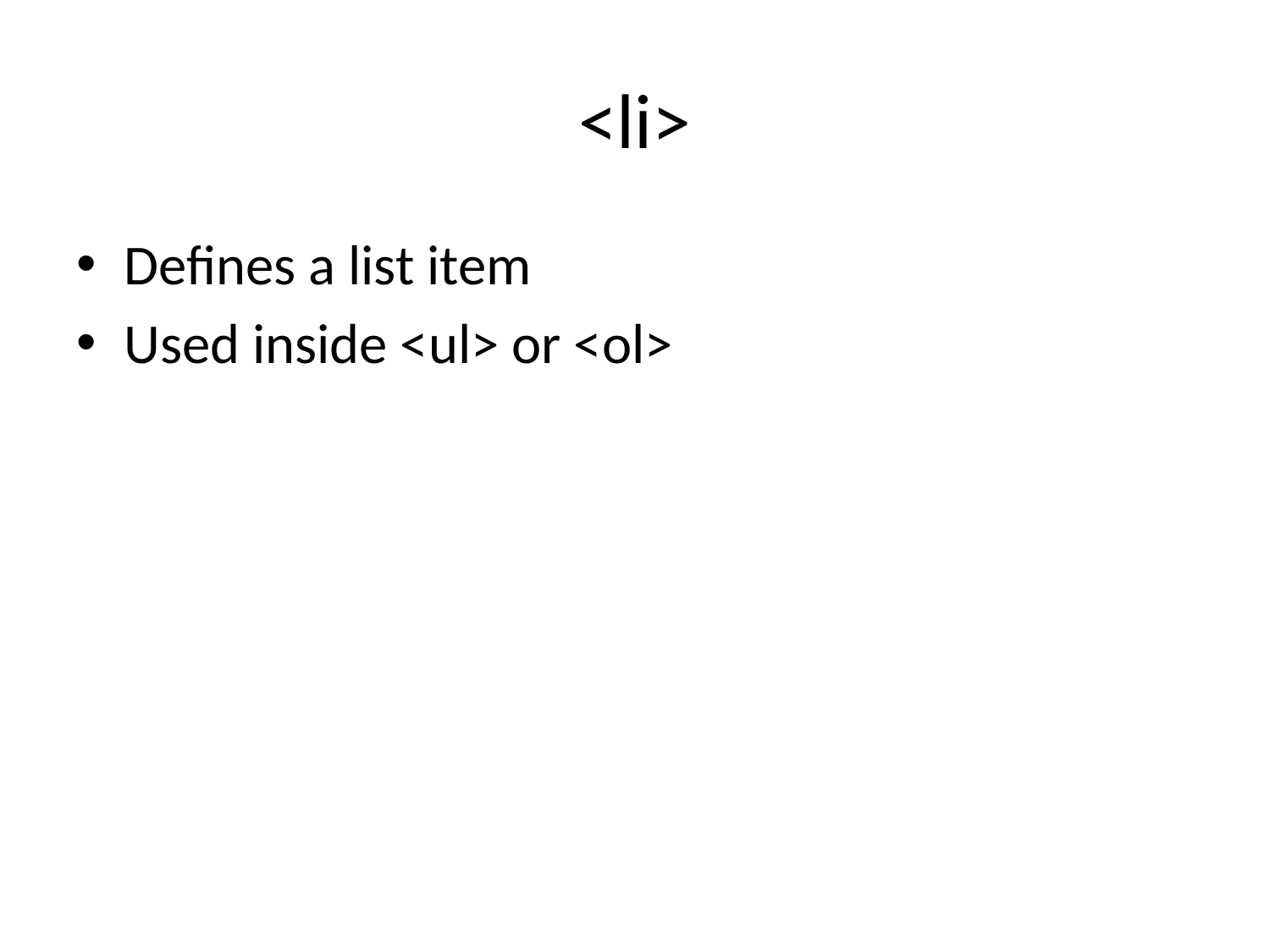

# <li>
Defines a list item
Used inside <ul> or <ol>